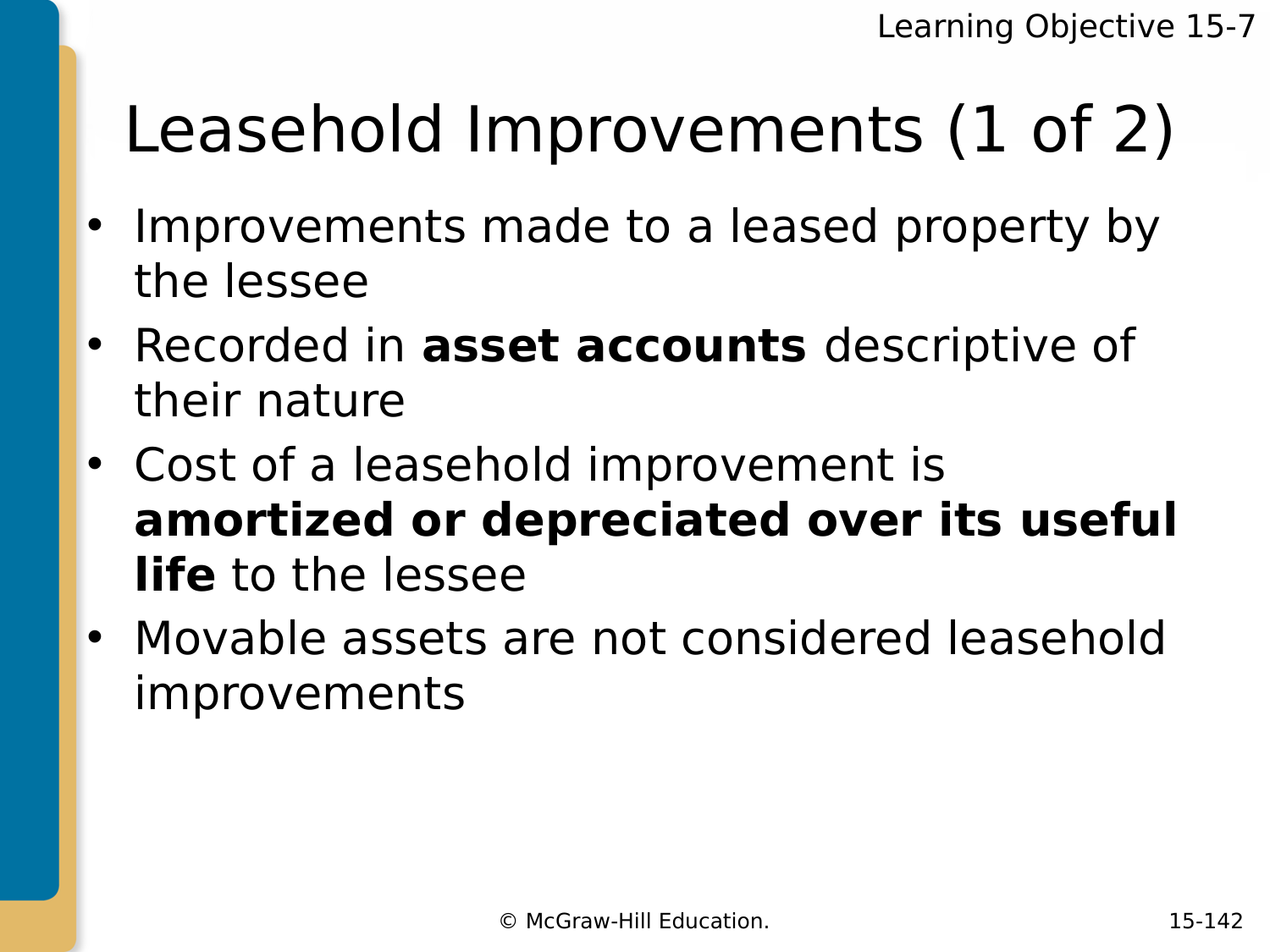

Learning Objective 15-7
# Leasehold Improvements (1 of 2)
Improvements made to a leased property by the lessee
Recorded in asset accounts descriptive of their nature
Cost of a leasehold improvement is amortized or depreciated over its useful life to the lessee
Movable assets are not considered leasehold improvements